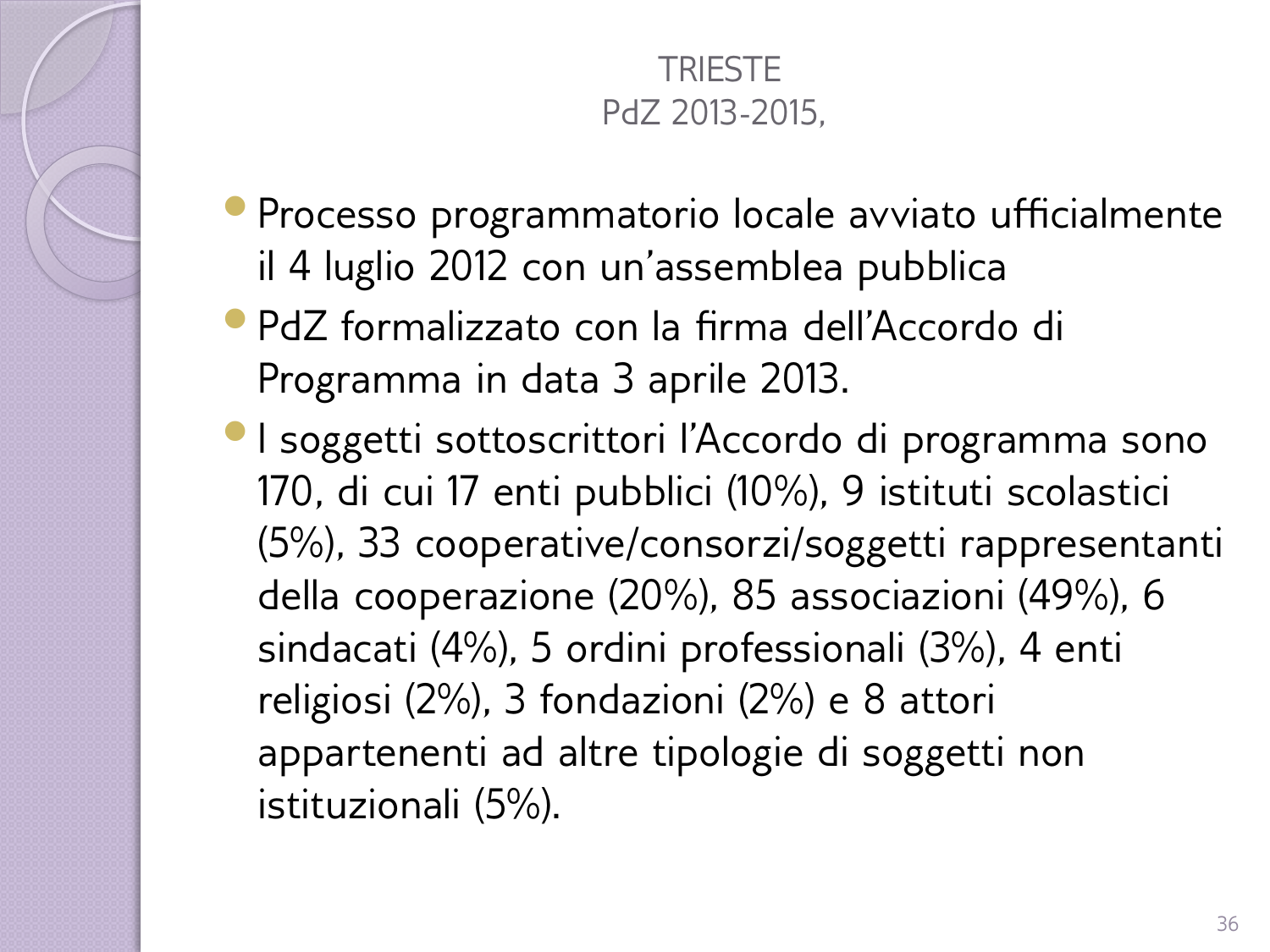

# TRIESTE PdZ 2013-2015,
Processo programmatorio locale avviato ufficialmente il 4 luglio 2012 con un’assemblea pubblica
PdZ formalizzato con la firma dell’Accordo di Programma in data 3 aprile 2013.
I soggetti sottoscrittori l’Accordo di programma sono 170, di cui 17 enti pubblici (10%), 9 istituti scolastici (5%), 33 cooperative/consorzi/soggetti rappresentanti della cooperazione (20%), 85 associazioni (49%), 6 sindacati (4%), 5 ordini professionali (3%), 4 enti religiosi (2%), 3 fondazioni (2%) e 8 attori appartenenti ad altre tipologie di soggetti non istituzionali (5%).
36